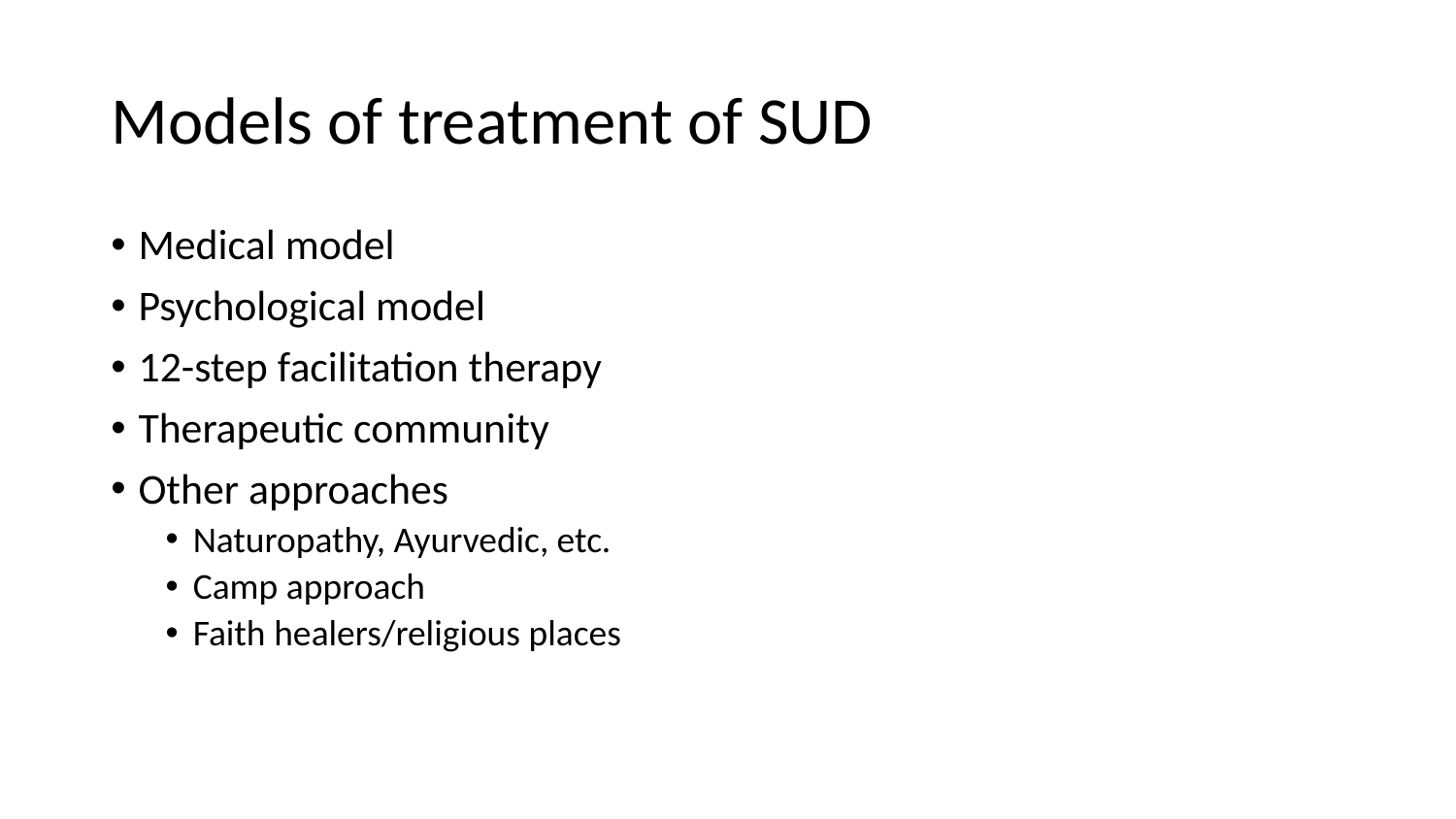

# Models of treatment of SUD
Medical model
Psychological model
12-step facilitation therapy
Therapeutic community
Other approaches
Naturopathy, Ayurvedic, etc.
Camp approach
Faith healers/religious places